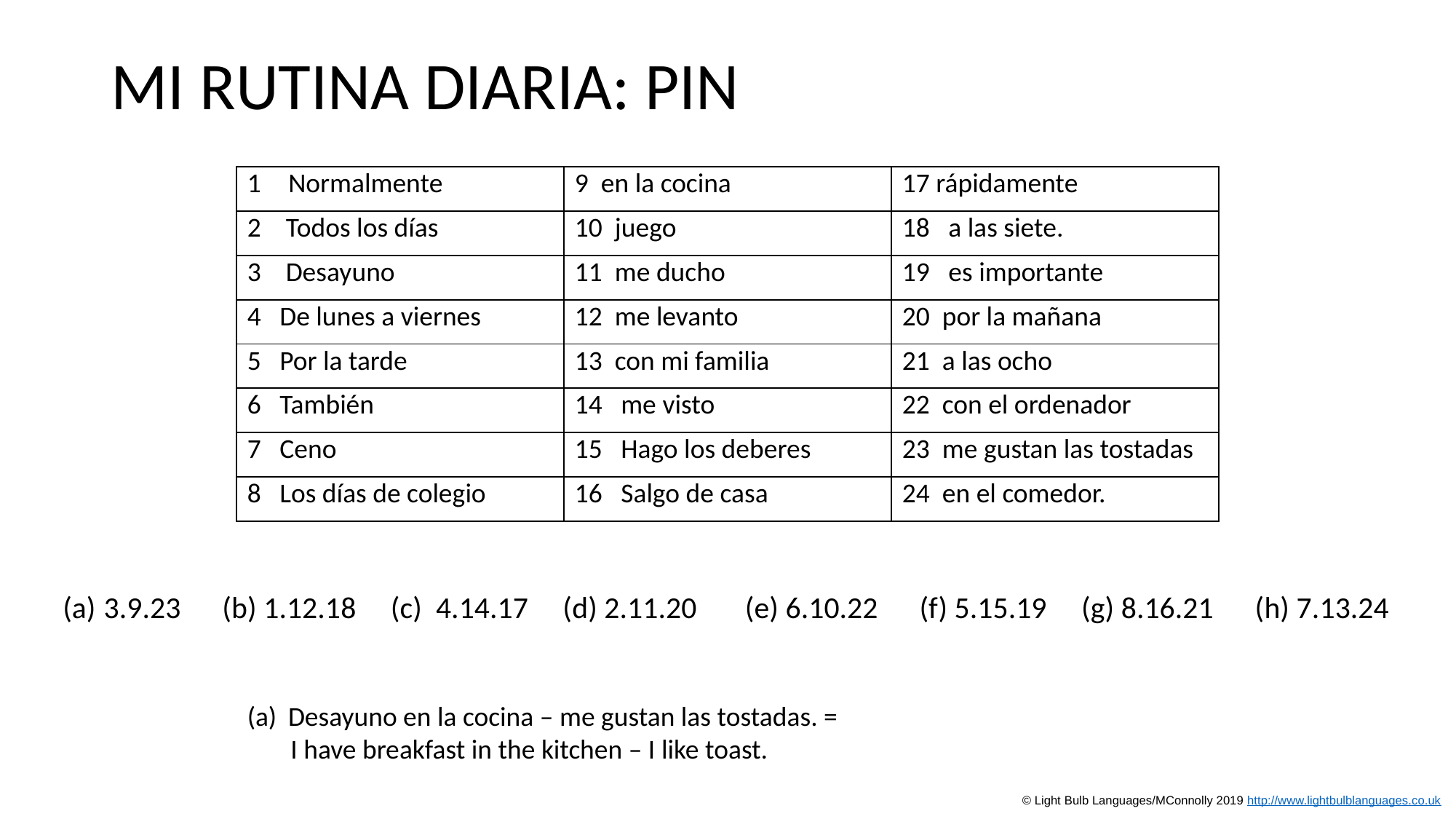

# MI RUTINA DIARIA: PIN
| Normalmente | 9 en la cocina | 17 rápidamente |
| --- | --- | --- |
| 2 Todos los días | 10 juego | 18 a las siete. |
| 3 Desayuno | 11 me ducho | 19 es importante |
| 4 De lunes a viernes | 12 me levanto | 20 por la mañana |
| 5 Por la tarde | 13 con mi familia | 21 a las ocho |
| 6 También | 14 me visto | 22 con el ordenador |
| 7 Ceno | 15 Hago los deberes | 23 me gustan las tostadas |
| 8 Los días de colegio | 16 Salgo de casa | 24 en el comedor. |
3.9.23      (b) 1.12.18     (c)  4.14.17     (d) 2.11.20       (e) 6.10.22      (f) 5.15.19     (g) 8.16.21      (h) 7.13.24
Desayuno en la cocina – me gustan las tostadas. =
       I have breakfast in the kitchen – I like toast.
© Light Bulb Languages/MConnolly 2019 http://www.lightbulblanguages.co.uk